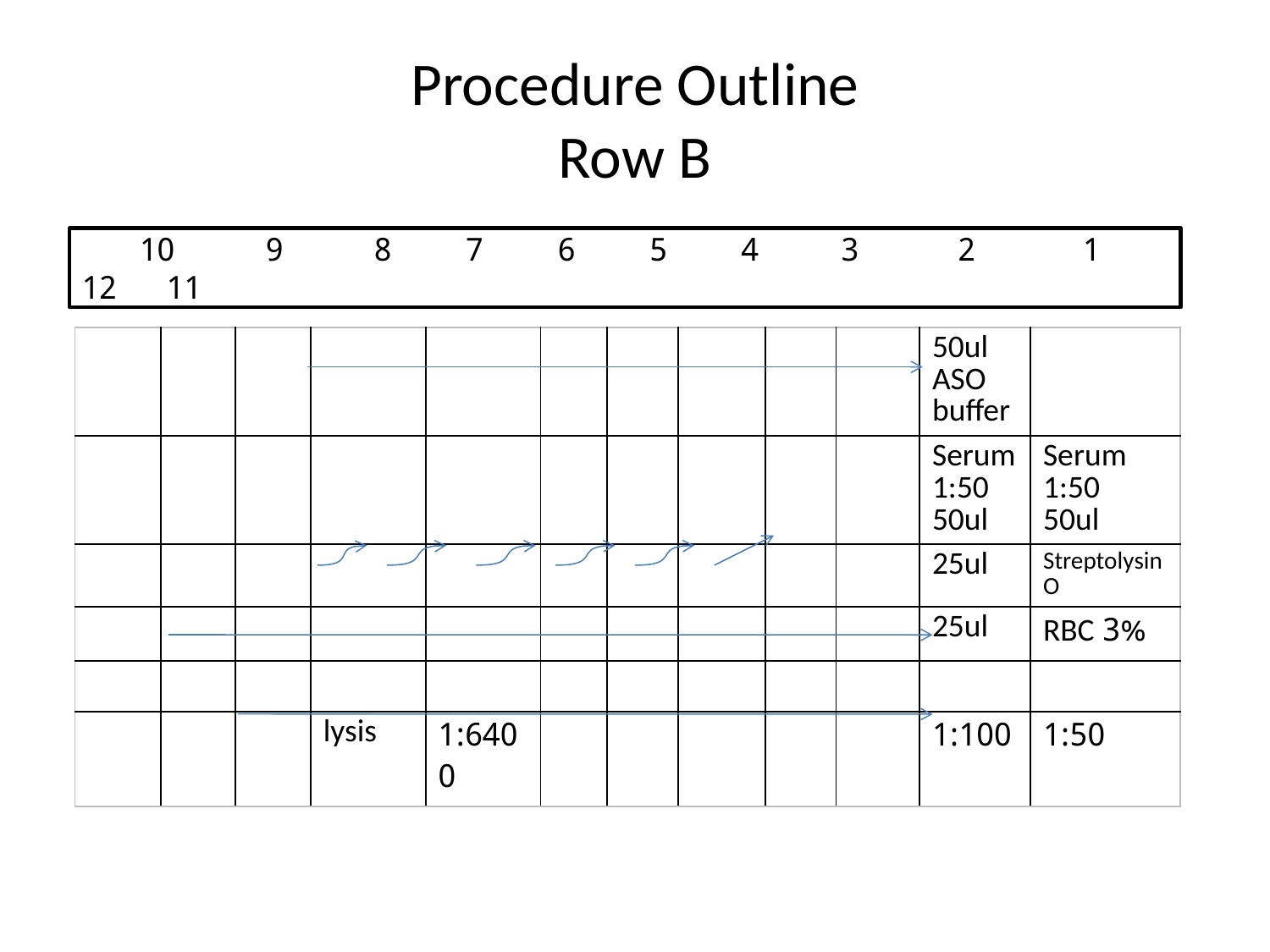

# Procedure Outline Row B
        1             2            3          4         5         6         7         8           9           10         11      12
|  |  |  |  |  |  |  |  |  |  | 50ul ASO buffer |  |
| --- | --- | --- | --- | --- | --- | --- | --- | --- | --- | --- | --- |
|  |  |  |  |  |  |  |  |  |  | Serum1:50 50ul | Serum 1:50 50ul |
|  |  |  |  |  |  |  |  |  |  | 25ul | Streptolysin O |
|  |  |  |  |  |  |  |  |  |  | 25ul | 3% RBC |
|  |  |  |  |  |  |  |  |  |  |  |  |
|  |  |  | lysis | 1:6400 |  |  |  |  |  | 1:100 | 1:50 |